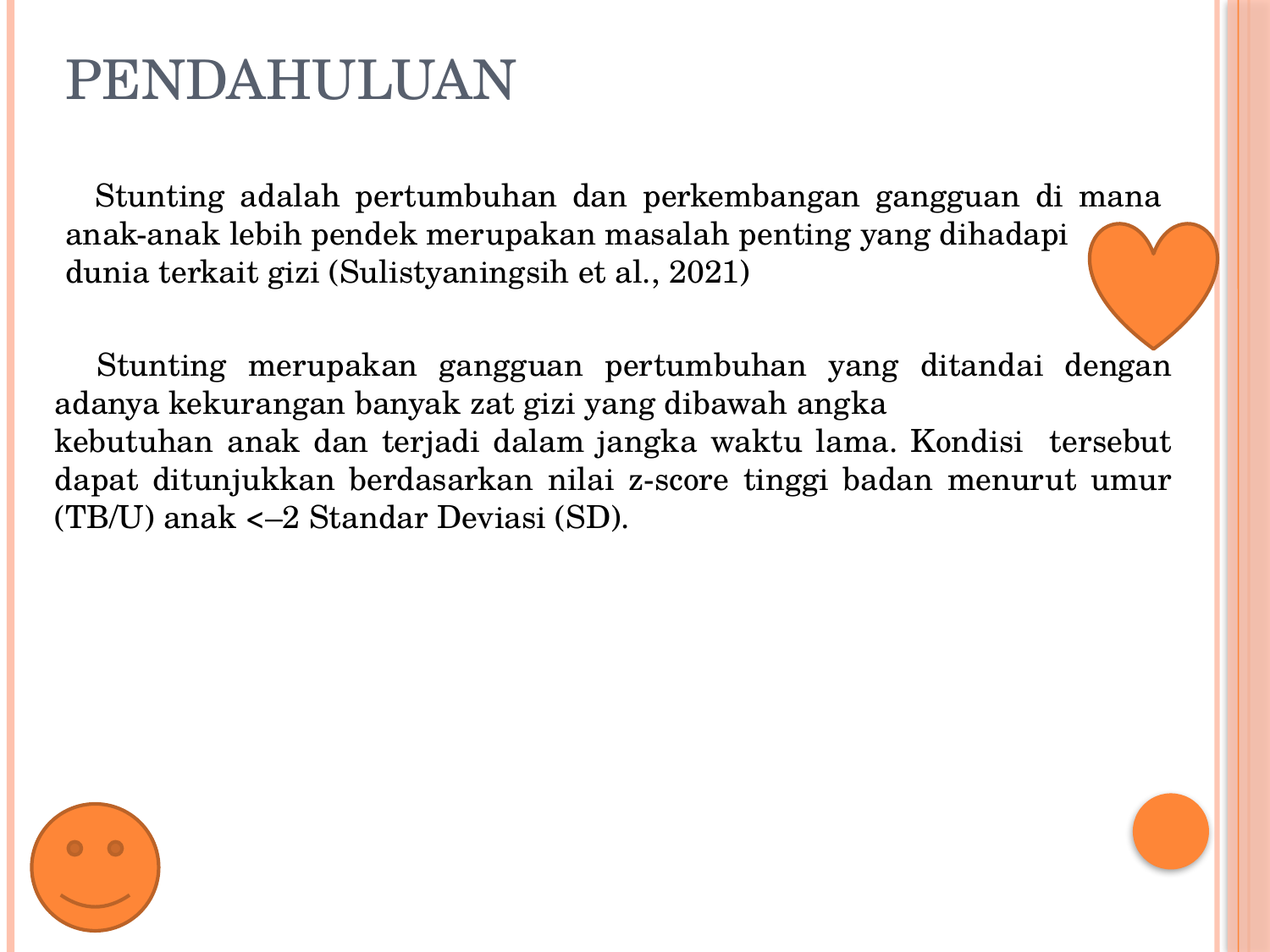

# PENDAHULUAN
  Stunting adalah pertumbuhan dan perkembangan gangguan di mana anak-anak lebih pendek merupakan masalah penting yang dihadapi
dunia terkait gizi (Sulistyaningsih et al., 2021)

  Stunting merupakan gangguan pertumbuhan yang ditandai dengan adanya kekurangan banyak zat gizi yang dibawah angka
kebutuhan anak dan terjadi dalam jangka waktu lama. Kondisi  tersebut dapat ditunjukkan berdasarkan nilai z-score tinggi badan menurut umur (TB/U) anak <–2 Standar Deviasi (SD).